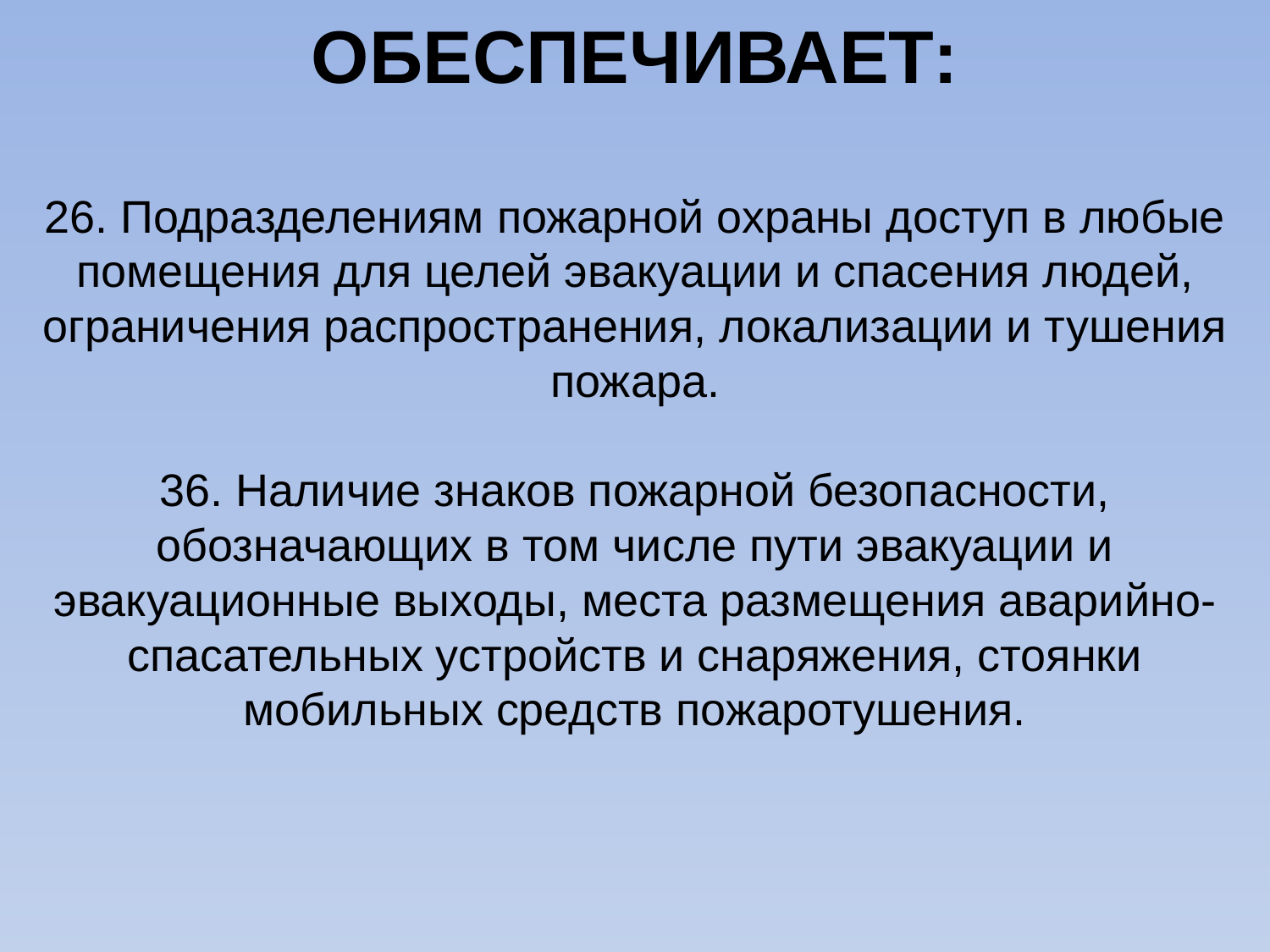

# ОБЕСПЕЧИВАЕТ: 26. Подразделениям пожарной охраны доступ в любые помещения для целей эвакуации и спасения людей, ограничения распространения, локализации и тушения пожара. 36. Наличие знаков пожарной безопасности, обозначающих в том числе пути эвакуации и эвакуационные выходы, места размещения аварийно-спасательных устройств и снаряжения, стоянки мобильных средств пожаротушения.